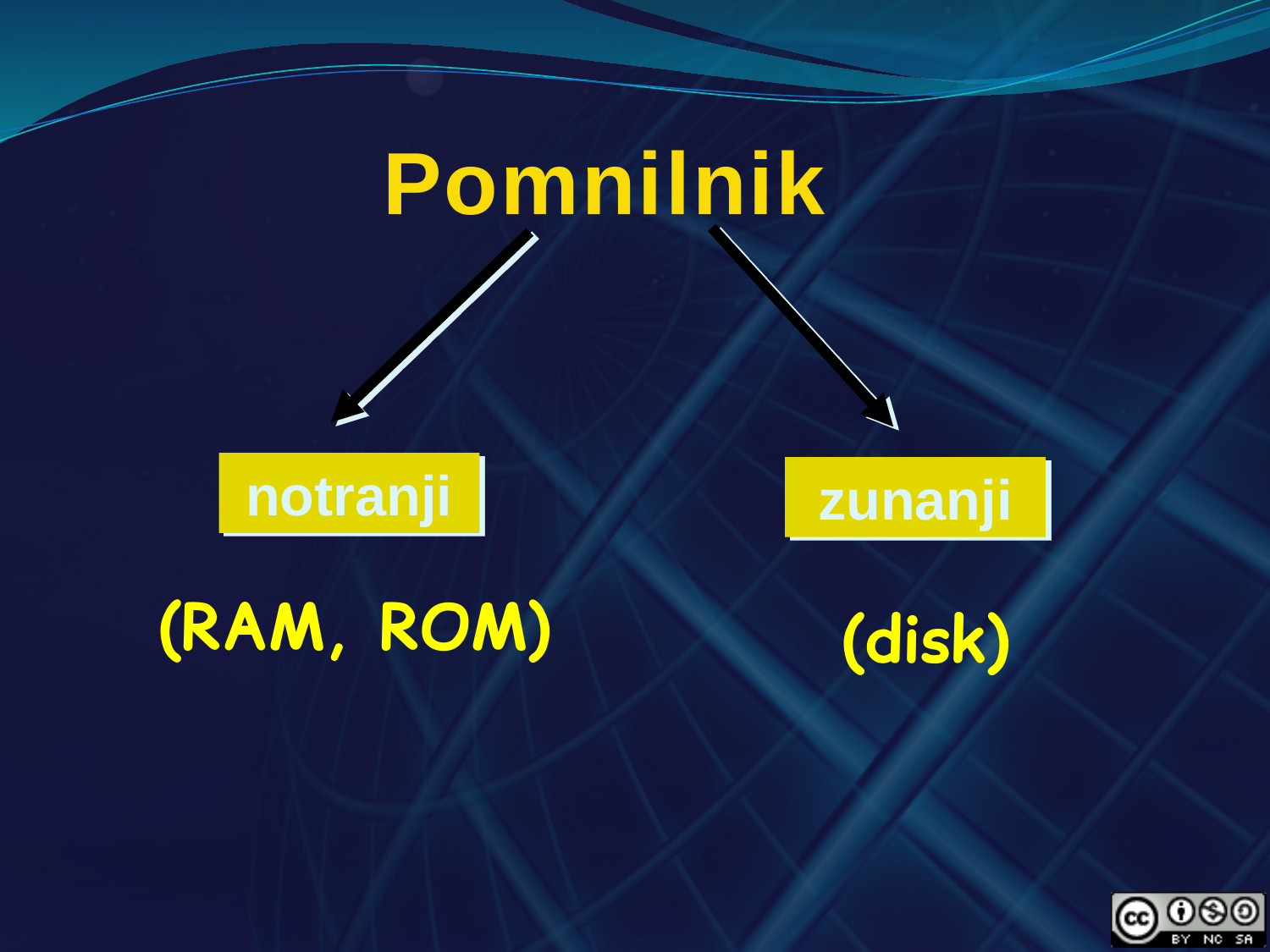

# Pomnilnik

notranji
zunanji
(RAM, ROM)
(disk)